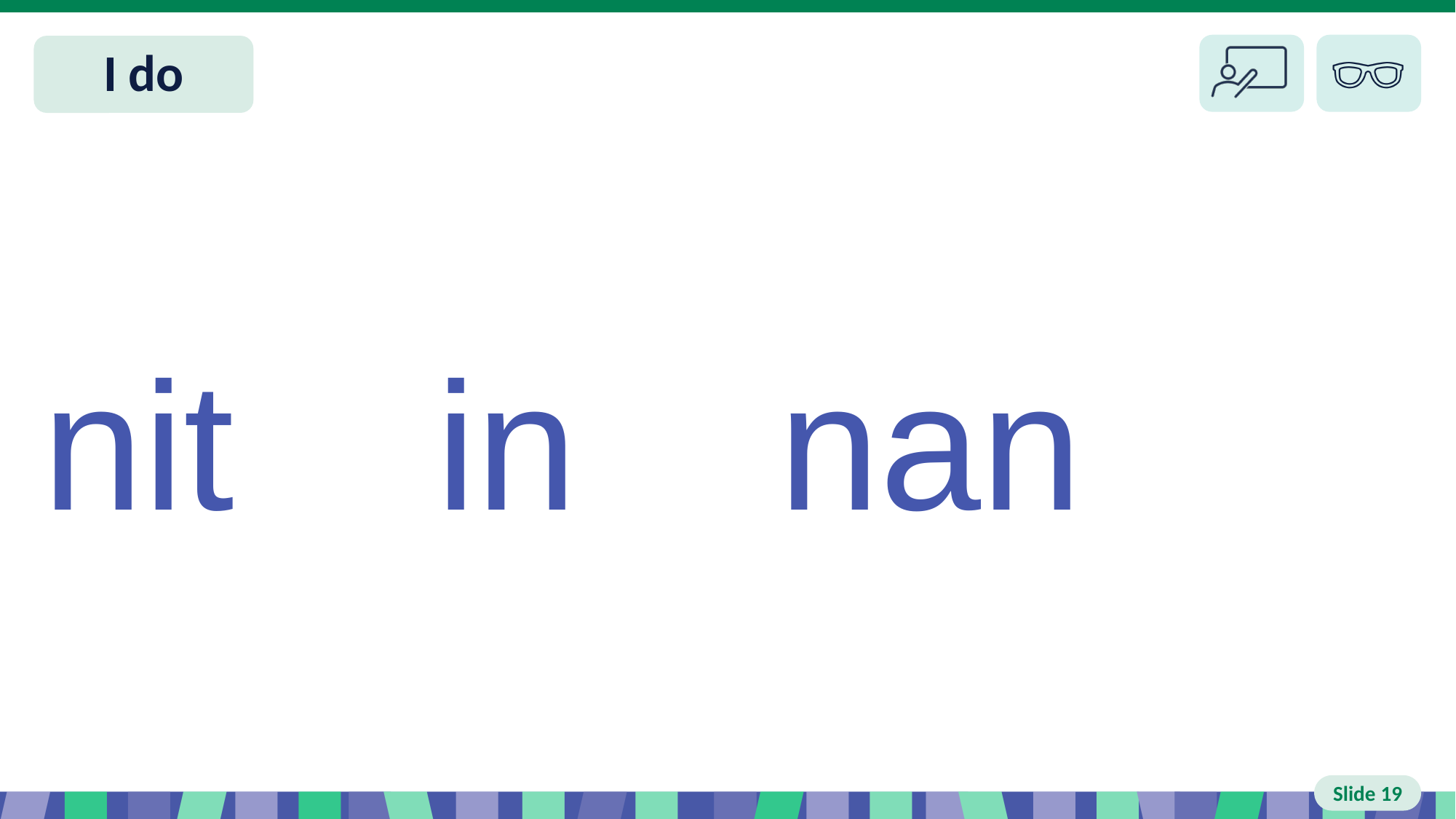

Slide 19 I do
nit    in    nan